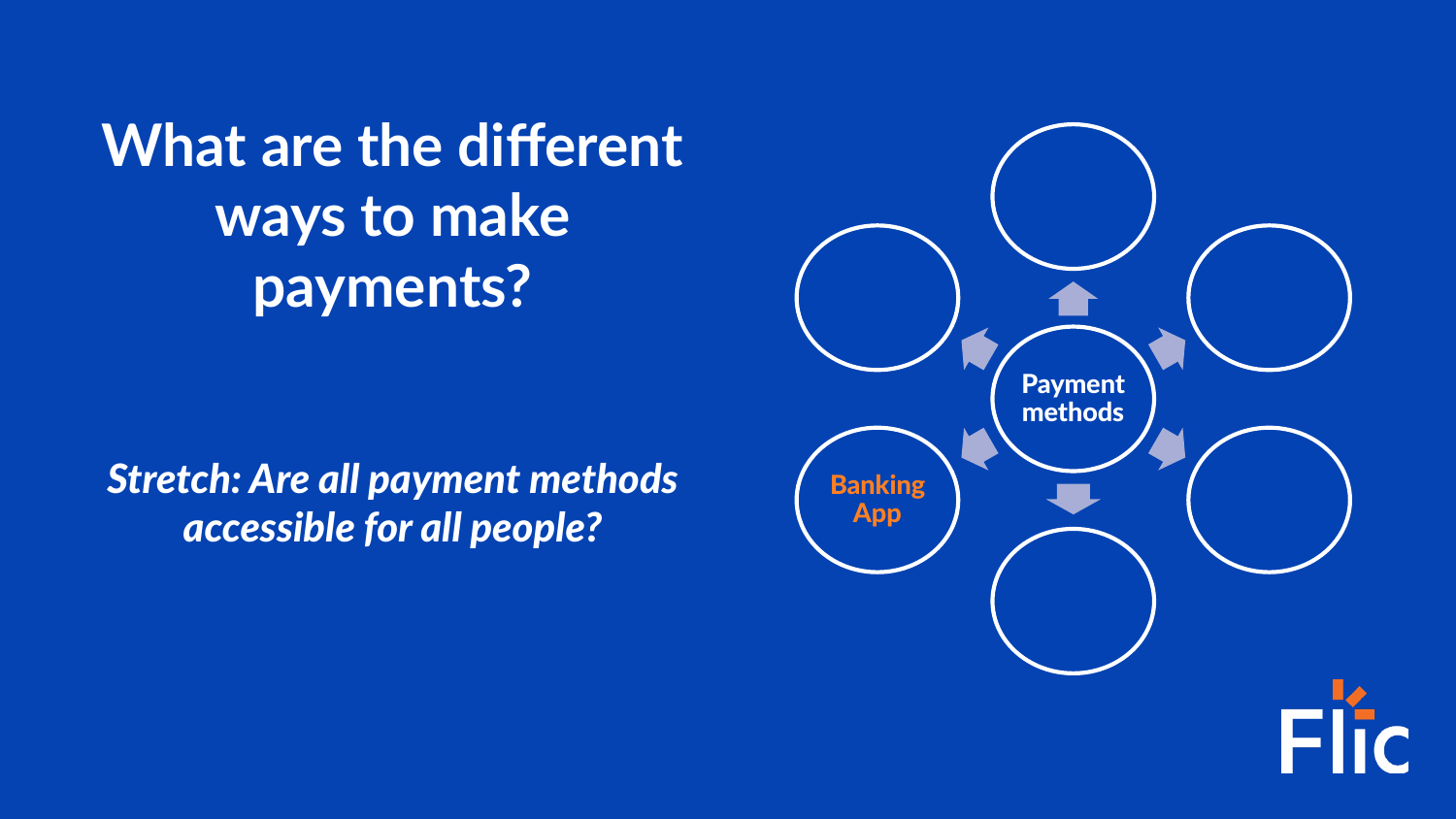

What are the different ways to make payments?

Payment methods

Banking App

Cash
Cash
Stretch: Are all payment methods accessible for all people?
Cash
Cash